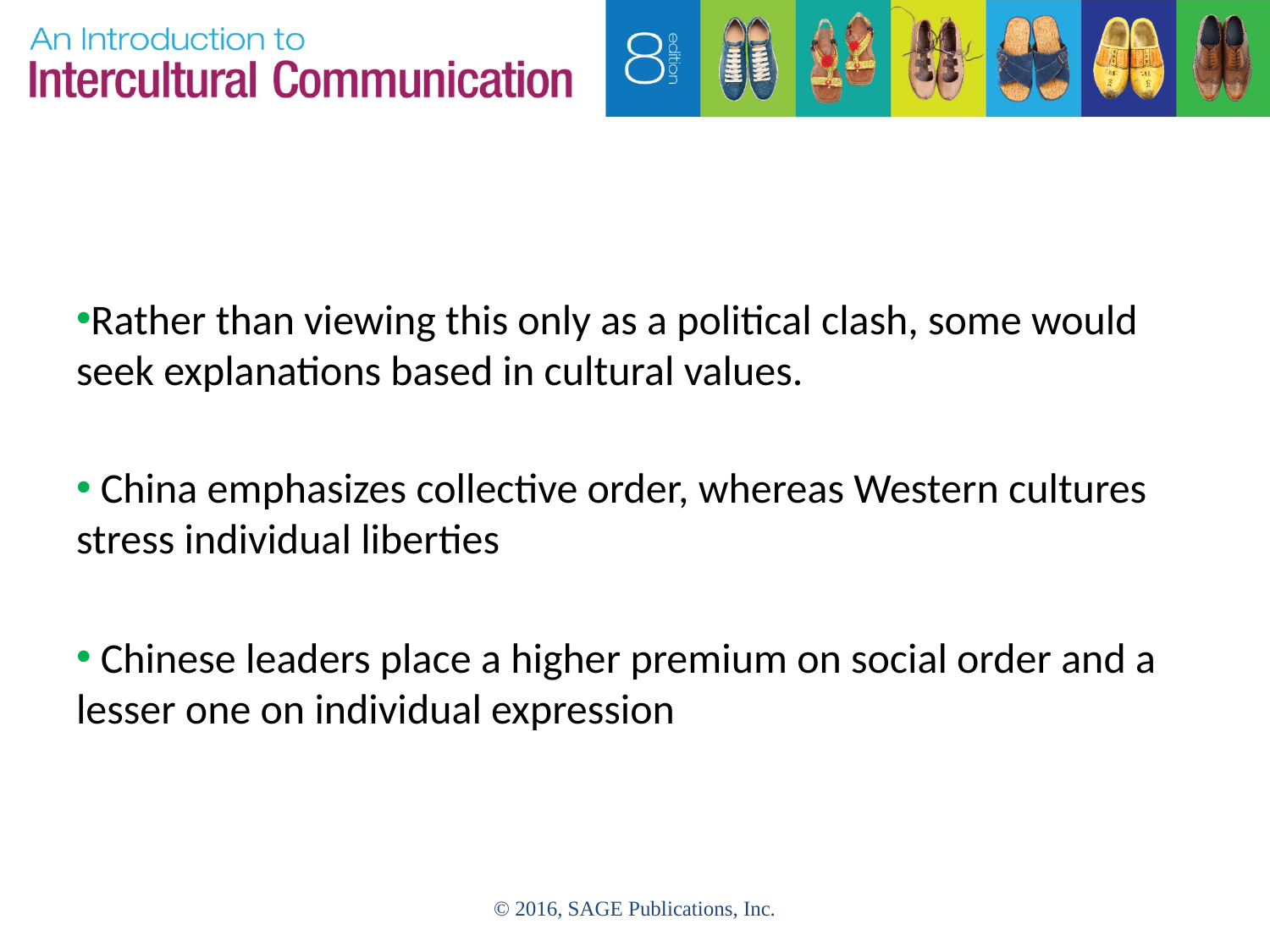

#
Rather than viewing this only as a political clash, some would seek explanations based in cultural values.

 China emphasizes collective order, whereas Western cultures stress individual liberties

 Chinese leaders place a higher premium on social order and a lesser one on individual expression

© 2016, SAGE Publications, Inc.